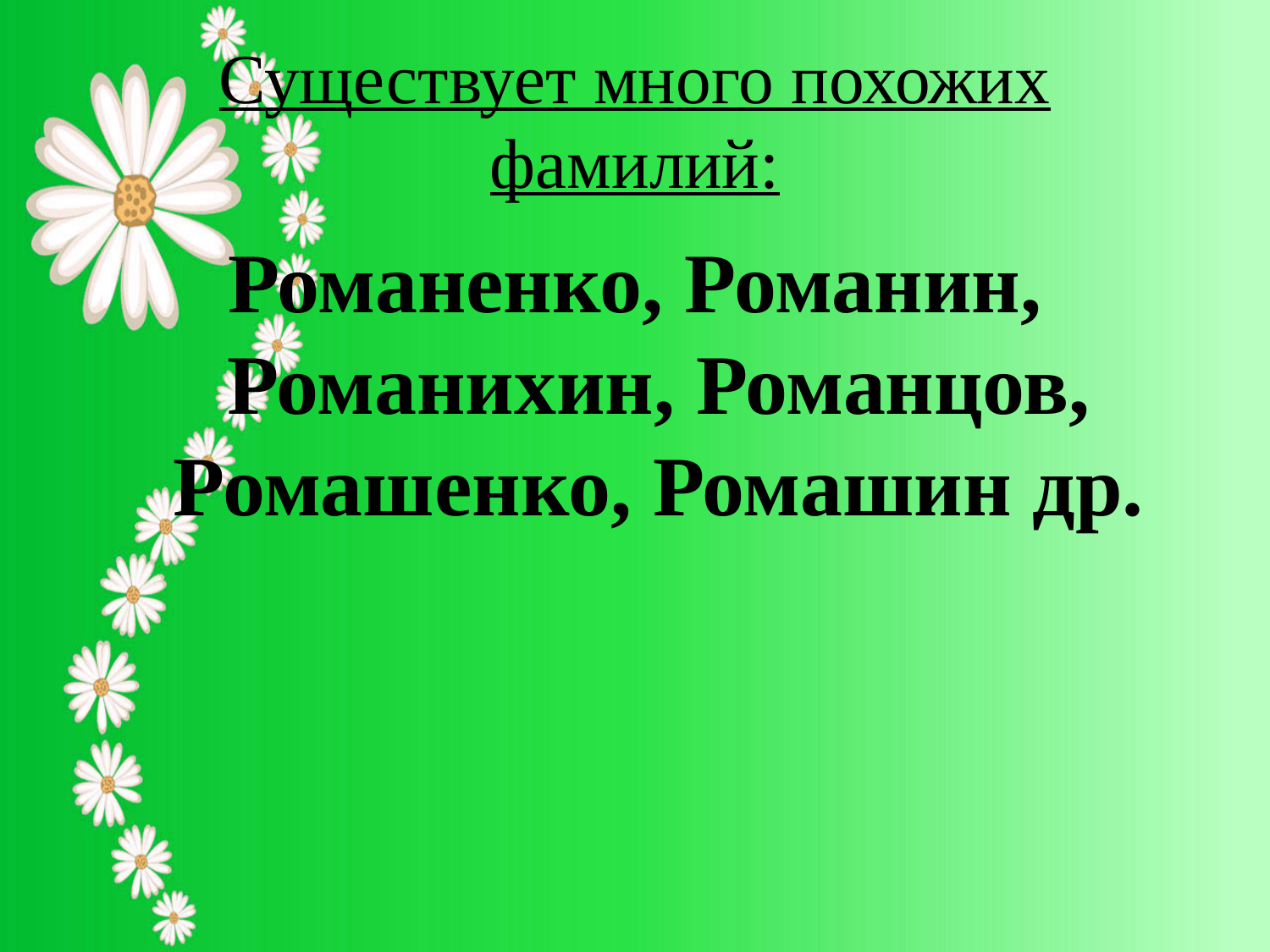

Существует много похожих фамилий:
Романенко, Романин, Романихин, Романцов, Ромашенко, Ромашин др.